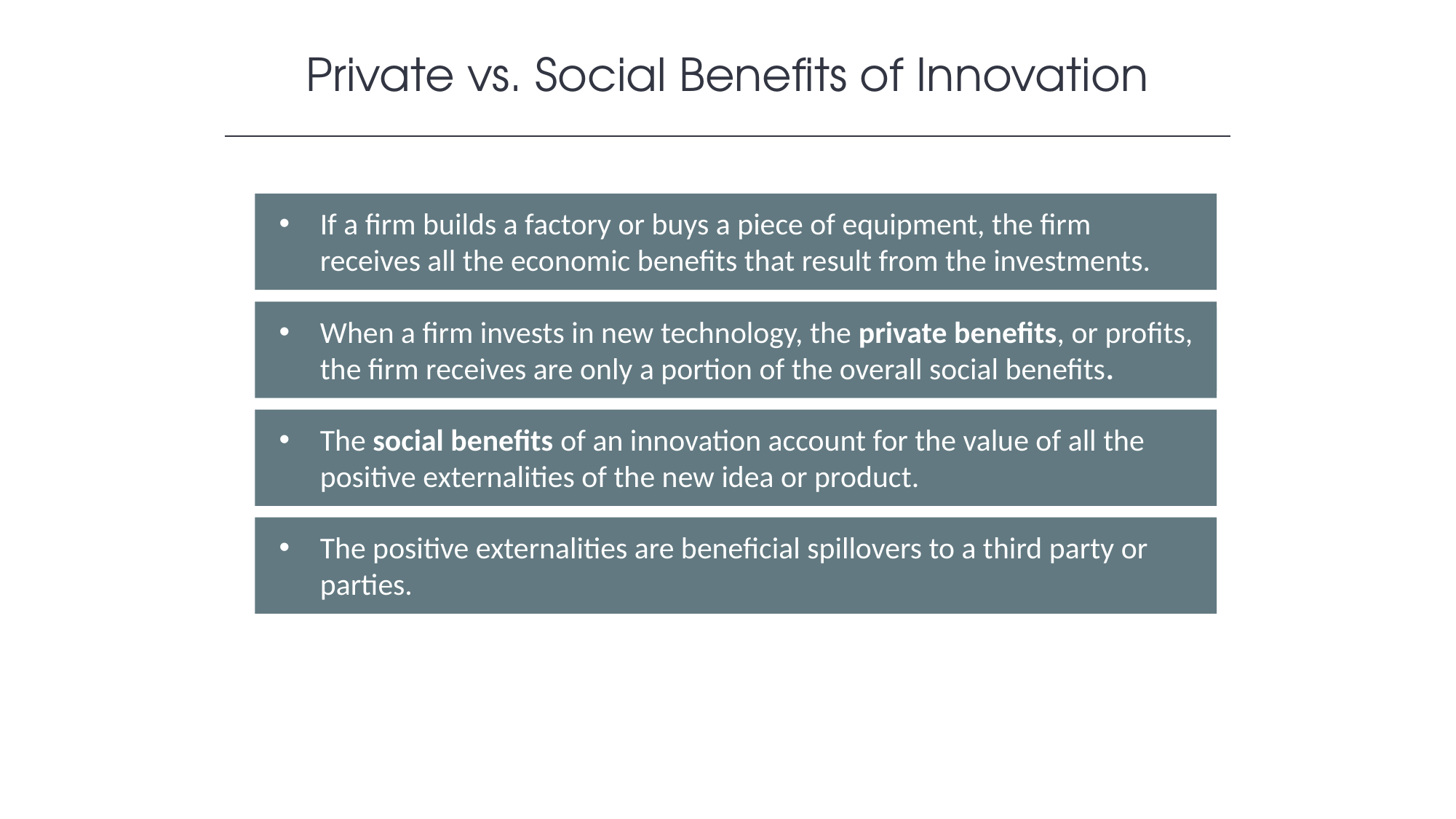

Private vs. Social Benefits of Innovation

If a firm builds a factory or buys a piece of equipment, the firm receives all the economic benefits that result from the investments.

When a firm invests in new technology, the private benefits, or profits, the firm receives are only a portion of the overall social benefits.

The social benefits of an innovation account for the value of all the positive externalities of the new idea or product.

The positive externalities are beneficial spillovers to a third party or parties.